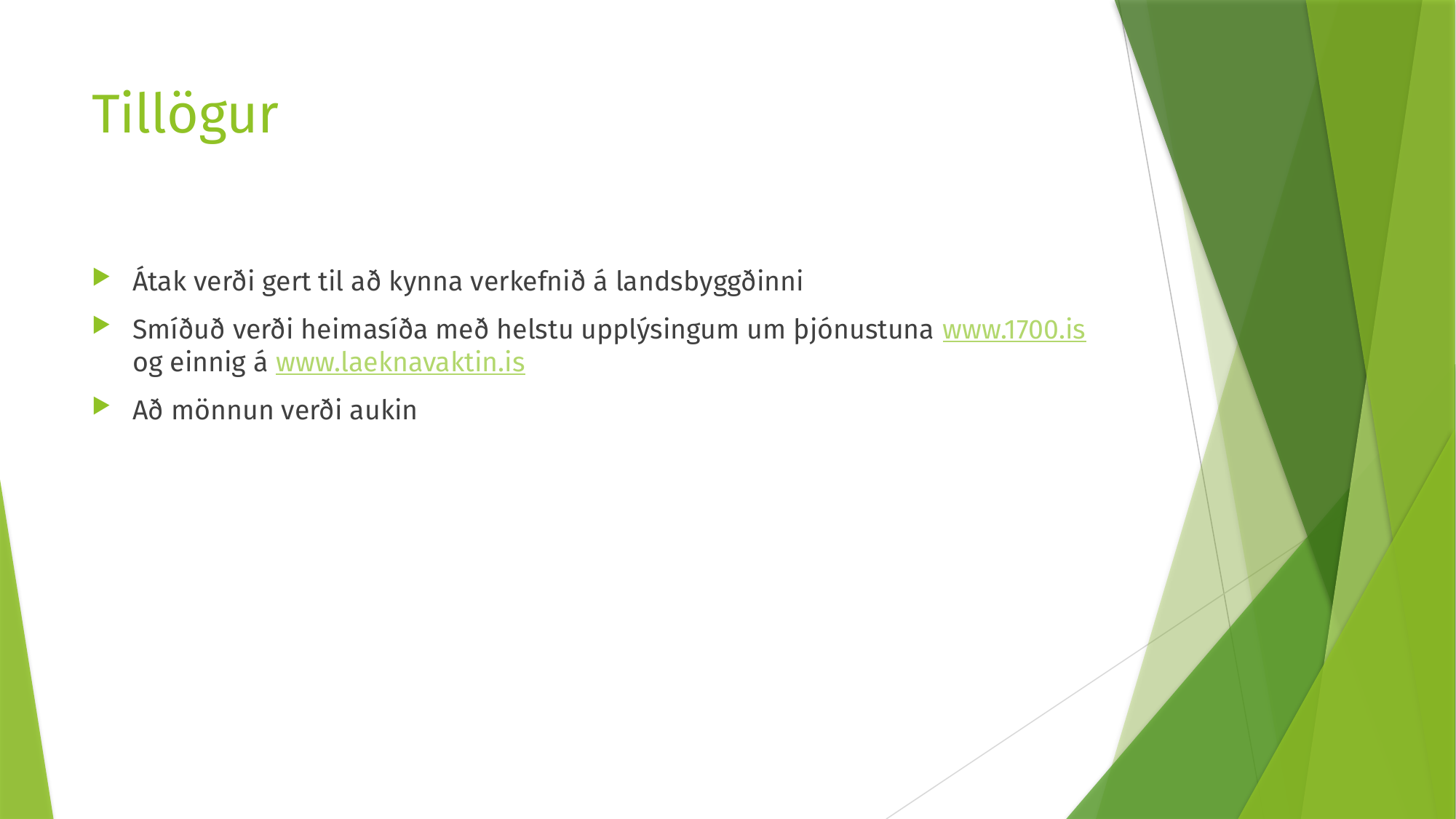

# Tillögur
Átak verði gert til að kynna verkefnið á landsbyggðinni
Smíðuð verði heimasíða með helstu upplýsingum um þjónustuna www.1700.is og einnig á www.laeknavaktin.is
Að mönnun verði aukin